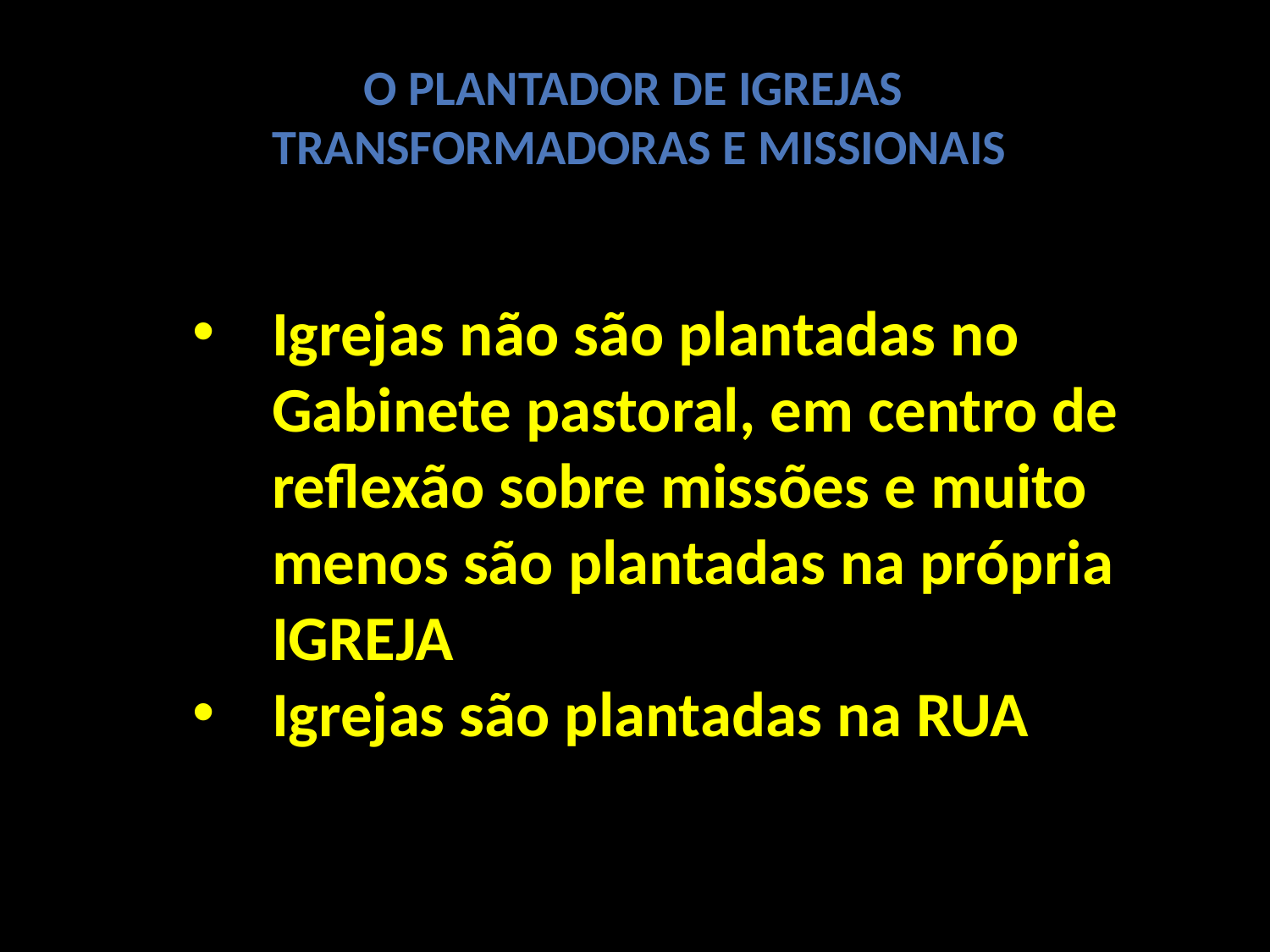

O Plantador de Igrejas
Transformadoras e Missionais
Igrejas não são plantadas no
Gabinete pastoral, em centro de
reflexão sobre missões e muito
menos são plantadas na própria
IGREJA
Igrejas são plantadas na RUA